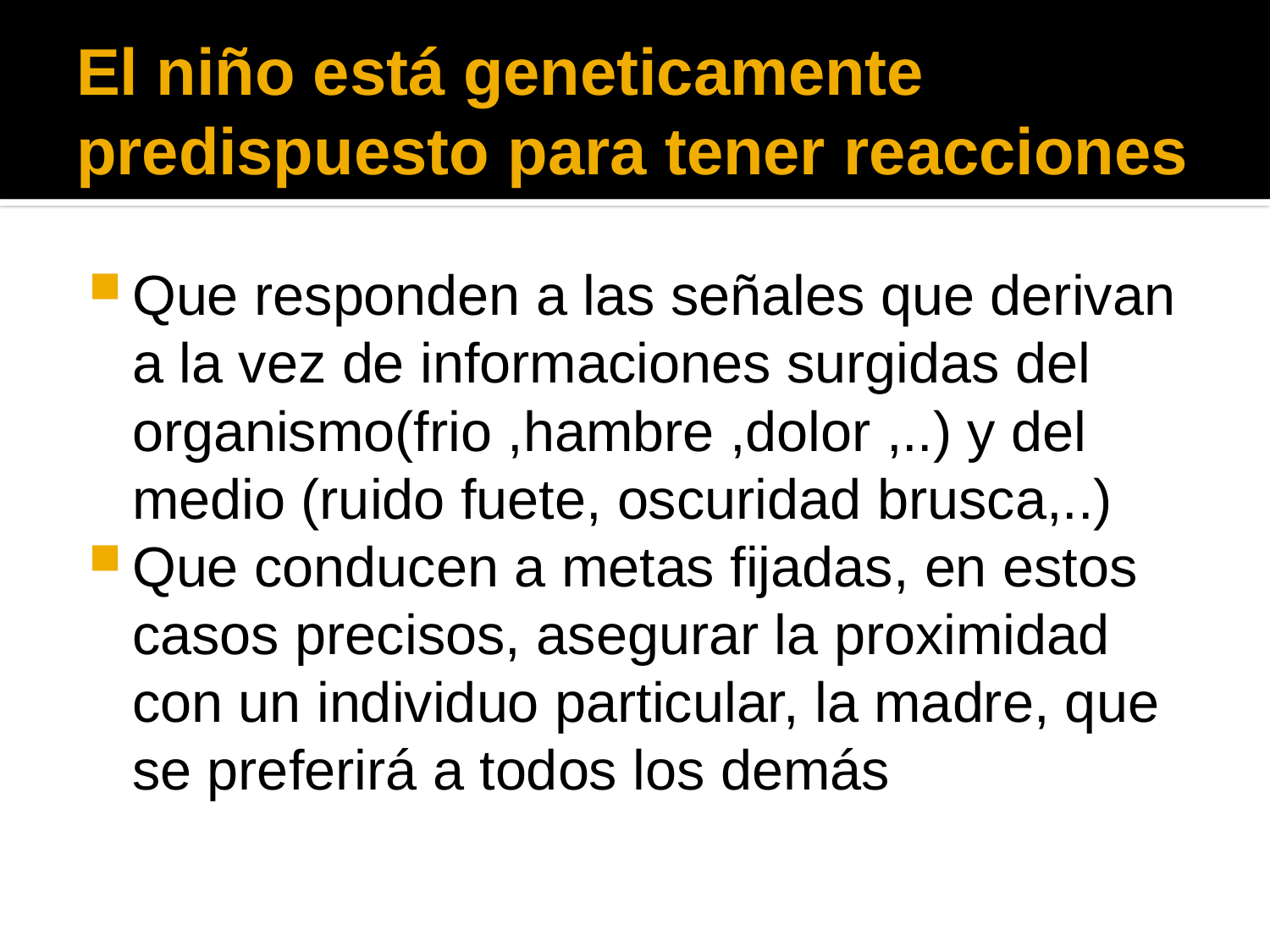

# El niño está geneticamente predispuesto para tener reacciones
Que responden a las señales que derivan a la vez de informaciones surgidas del organismo(frio ,hambre ,dolor ,..) y del medio (ruido fuete, oscuridad brusca,..)
Que conducen a metas fijadas, en estos casos precisos, asegurar la proximidad con un individuo particular, la madre, que se preferirá a todos los demás